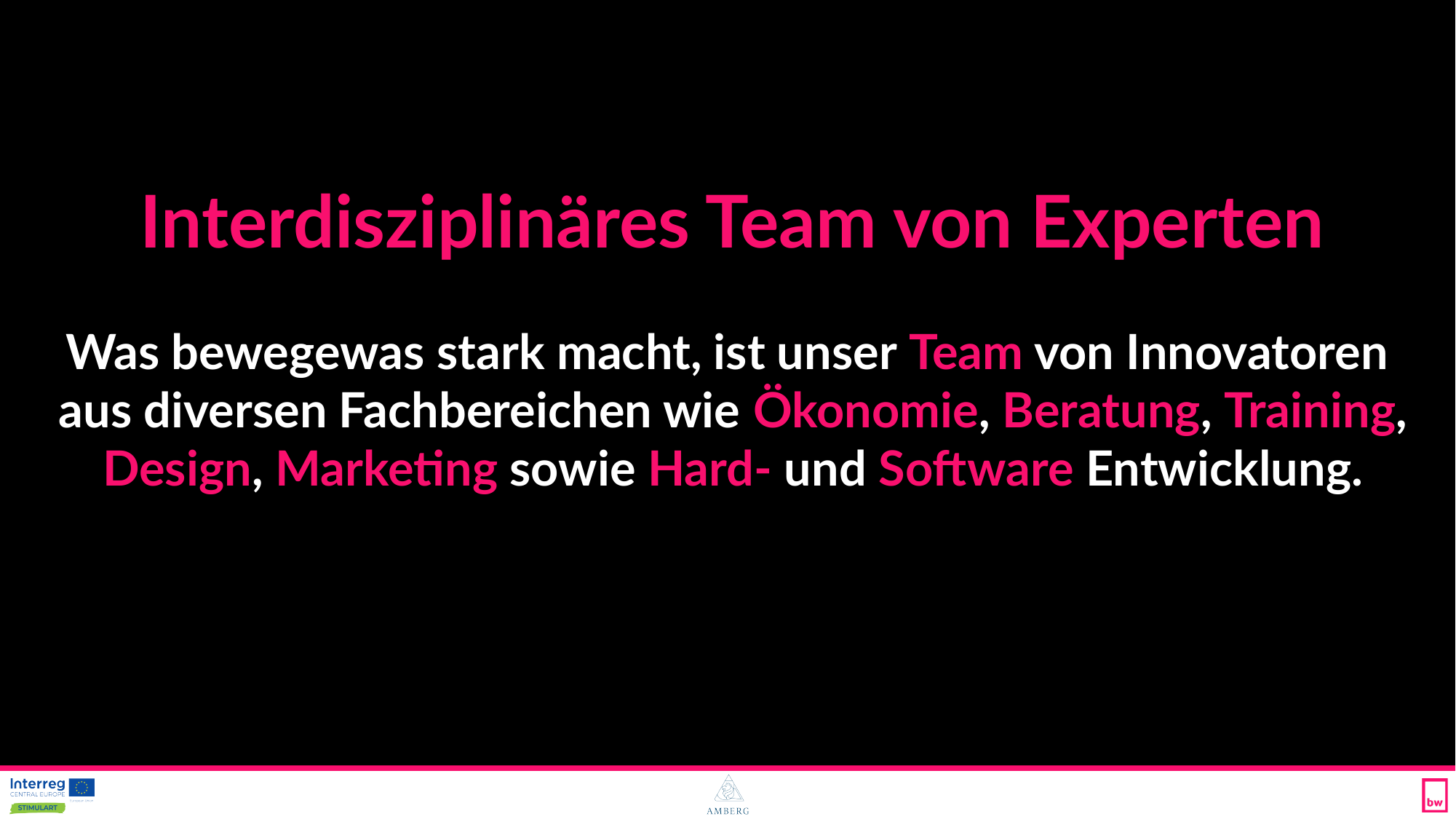

Interdisziplinäres Team von Experten

Was bewegewas stark macht, ist unser Team von Innovatoren
aus diversen Fachbereichen wie Ökonomie, Beratung, Training,
Design, Marketing sowie Hard- und Software Entwicklung.